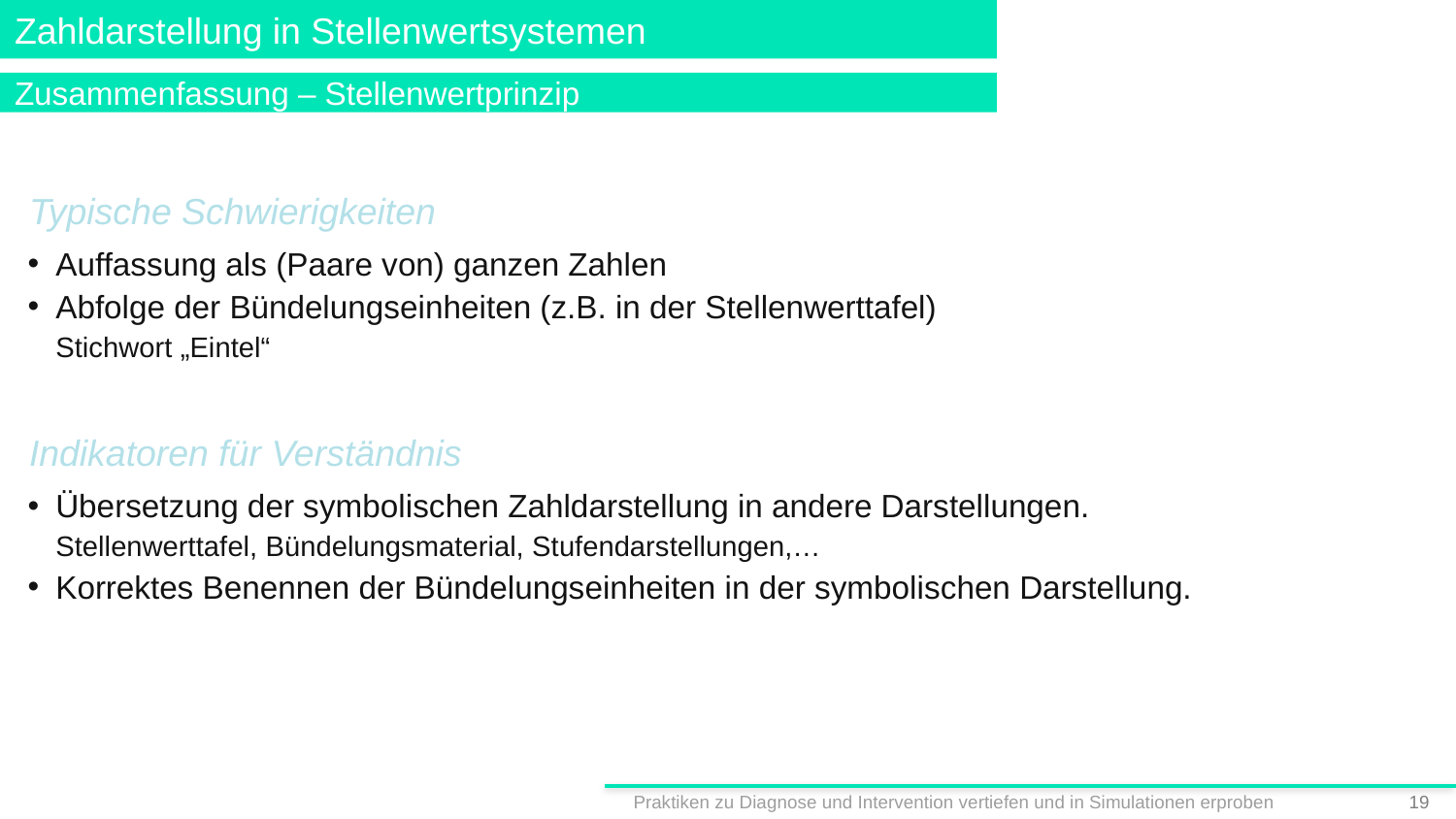

# Zahldarstellung in Stellenwertsystemen

Zusammenfassung – Stellenwertprinzip

Typische Schwierigkeiten
Auffassung als (Paare von) ganzen Zahlen
Abfolge der Bündelungseinheiten (z.B. in der Stellenwerttafel)
Stichwort „Eintel“

Indikatoren für Verständnis
Übersetzung der symbolischen Zahldarstellung in andere Darstellungen.
Stellenwerttafel, Bündelungsmaterial, Stufendarstellungen,…
Korrektes Benennen der Bündelungseinheiten in der symbolischen Darstellung.
Praktiken zu Diagnose und Intervention vertiefen und in Simulationen erproben
19